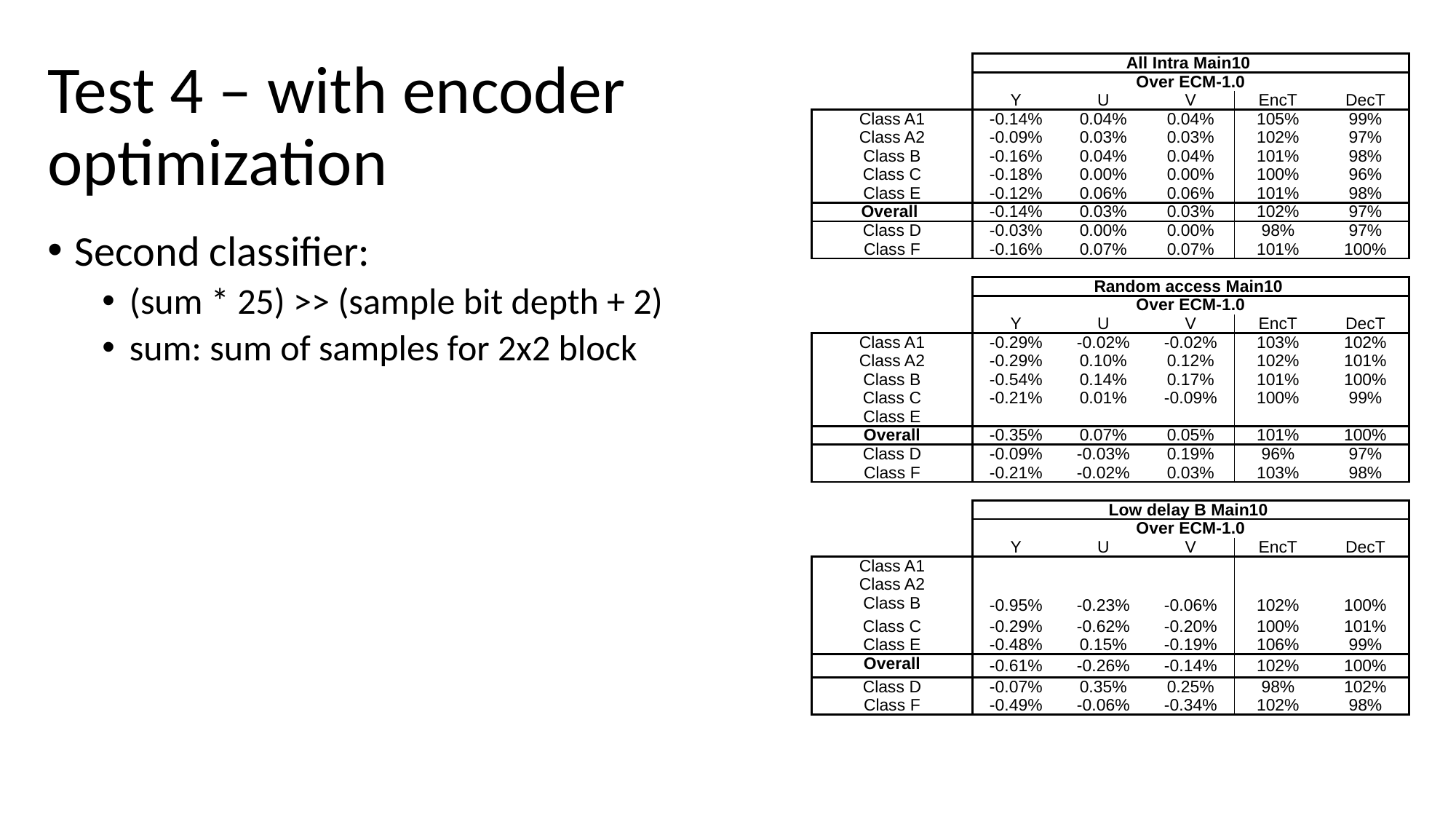

# Test 4 – with encoder optimization
|  | All Intra Main10 |  |  |  |  |
| --- | --- | --- | --- | --- | --- |
|  | Over ECM-1.0 |  |  |  |  |
|  | Y | U | V | EncT | DecT |
| Class A1 | -0.14% | 0.04% | 0.04% | 105% | 99% |
| Class A2 | -0.09% | 0.03% | 0.03% | 102% | 97% |
| Class B | -0.16% | 0.04% | 0.04% | 101% | 98% |
| Class C | -0.18% | 0.00% | 0.00% | 100% | 96% |
| Class E | -0.12% | 0.06% | 0.06% | 101% | 98% |
| Overall | -0.14% | 0.03% | 0.03% | 102% | 97% |
| Class D | -0.03% | 0.00% | 0.00% | 98% | 97% |
| Class F | -0.16% | 0.07% | 0.07% | 101% | 100% |
|  |  |  |  |  |  |
|  | Random access Main10 |  |  |  |  |
|  | Over ECM-1.0 |  |  |  |  |
|  | Y | U | V | EncT | DecT |
| Class A1 | -0.29% | -0.02% | -0.02% | 103% | 102% |
| Class A2 | -0.29% | 0.10% | 0.12% | 102% | 101% |
| Class B | -0.54% | 0.14% | 0.17% | 101% | 100% |
| Class C | -0.21% | 0.01% | -0.09% | 100% | 99% |
| Class E |  |  |  |  |  |
| Overall | -0.35% | 0.07% | 0.05% | 101% | 100% |
| Class D | -0.09% | -0.03% | 0.19% | 96% | 97% |
| Class F | -0.21% | -0.02% | 0.03% | 103% | 98% |
|  |  |  |  |  |  |
|  | Low delay B Main10 |  |  |  |  |
|  | Over ECM-1.0 |  |  |  |  |
|  | Y | U | V | EncT | DecT |
| Class A1 |  |  |  |  |  |
| Class A2 |  |  |  |  |  |
| Class B | -0.95% | -0.23% | -0.06% | 102% | 100% |
| Class C | -0.29% | -0.62% | -0.20% | 100% | 101% |
| Class E | -0.48% | 0.15% | -0.19% | 106% | 99% |
| Overall | -0.61% | -0.26% | -0.14% | 102% | 100% |
| Class D | -0.07% | 0.35% | 0.25% | 98% | 102% |
| Class F | -0.49% | -0.06% | -0.34% | 102% | 98% |
Second classifier:
(sum * 25) >> (sample bit depth + 2)
sum: sum of samples for 2x2 block